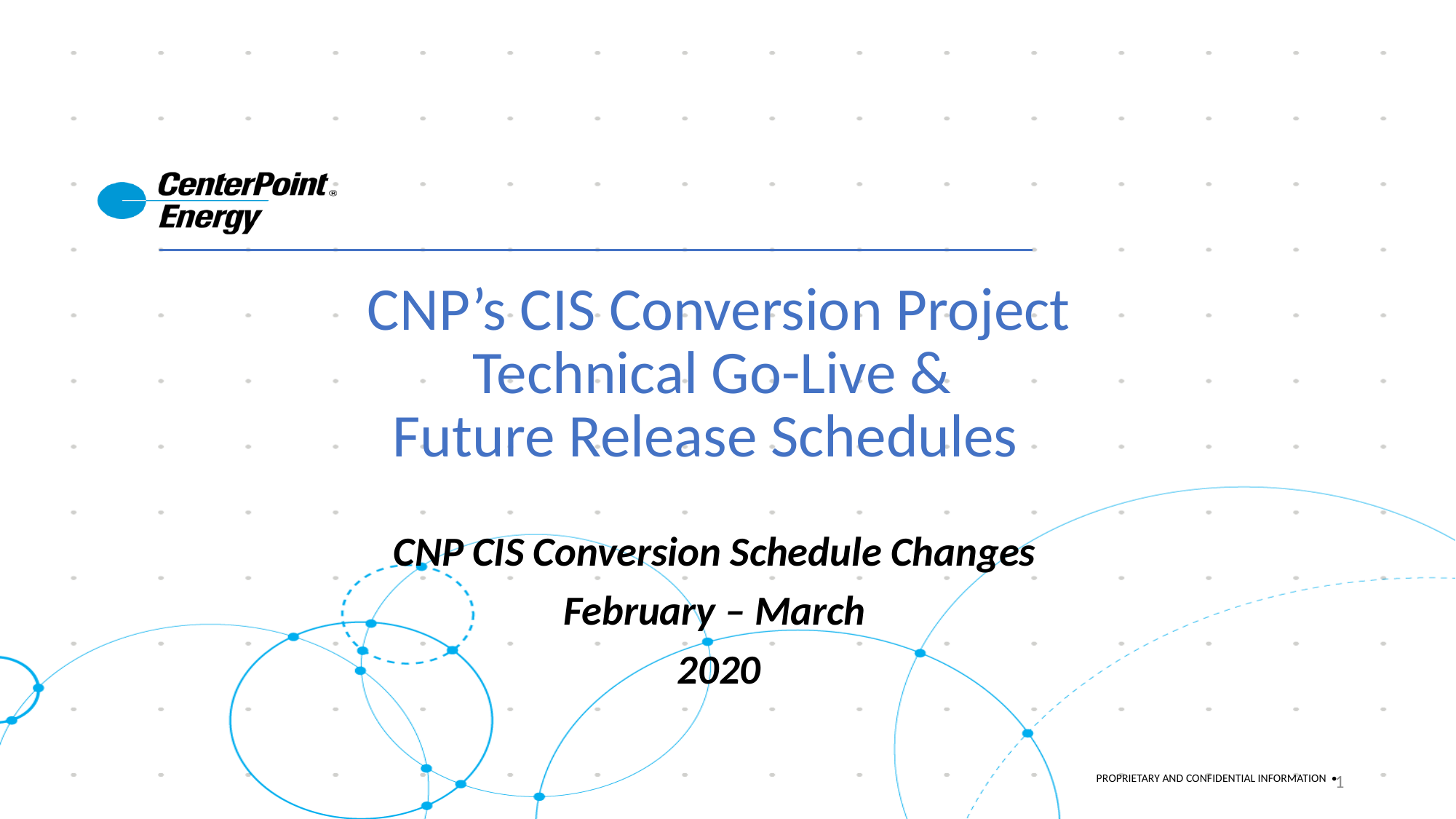

# CNP’s CIS Conversion Project Technical Go-Live & Future Release Schedules

CNP CIS Conversion Schedule Changes
February – March
2020
1